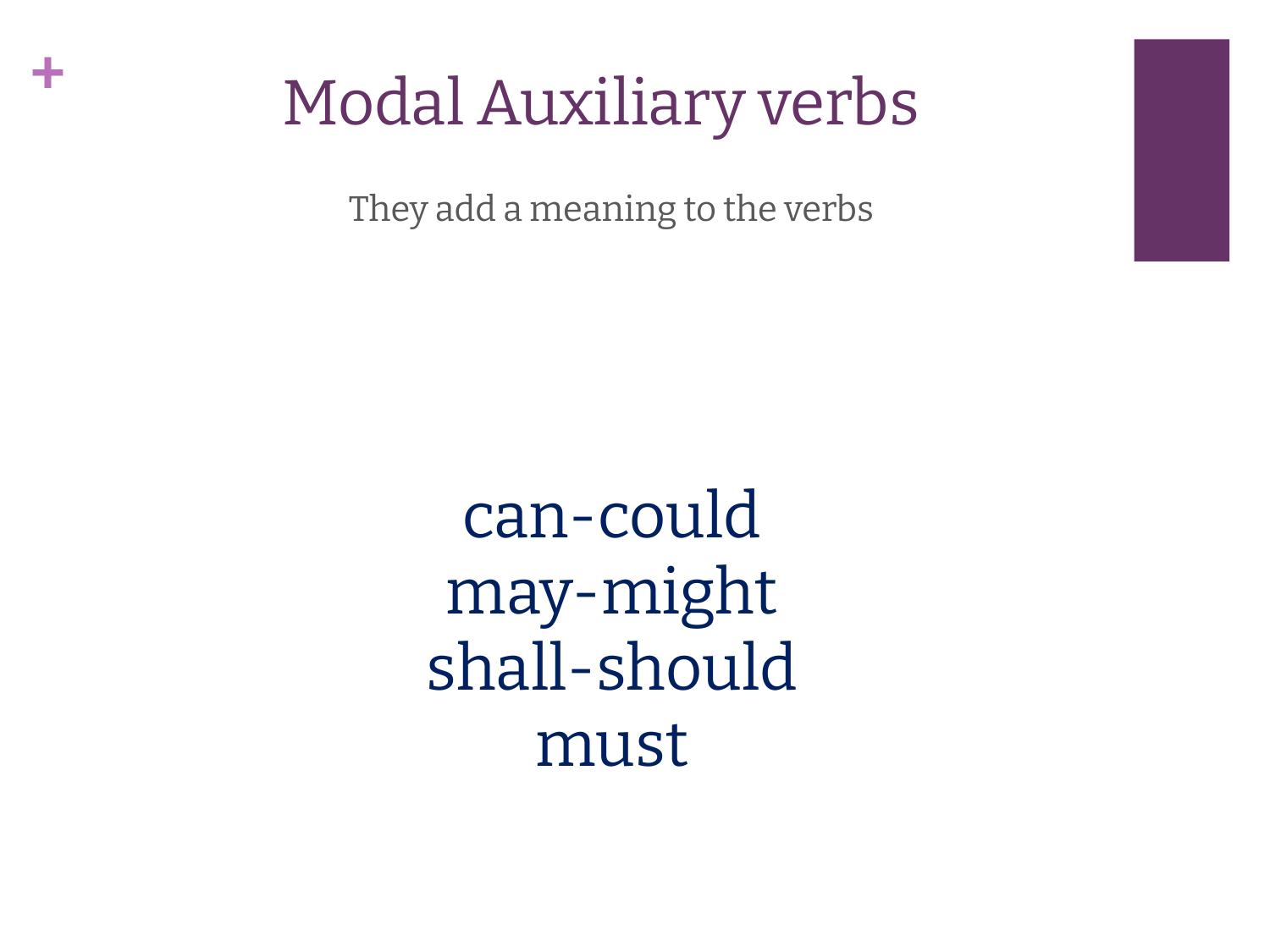

Modal Auxiliary verbs
They add a meaning to the verbs

can-could
may-might
shall-should
must